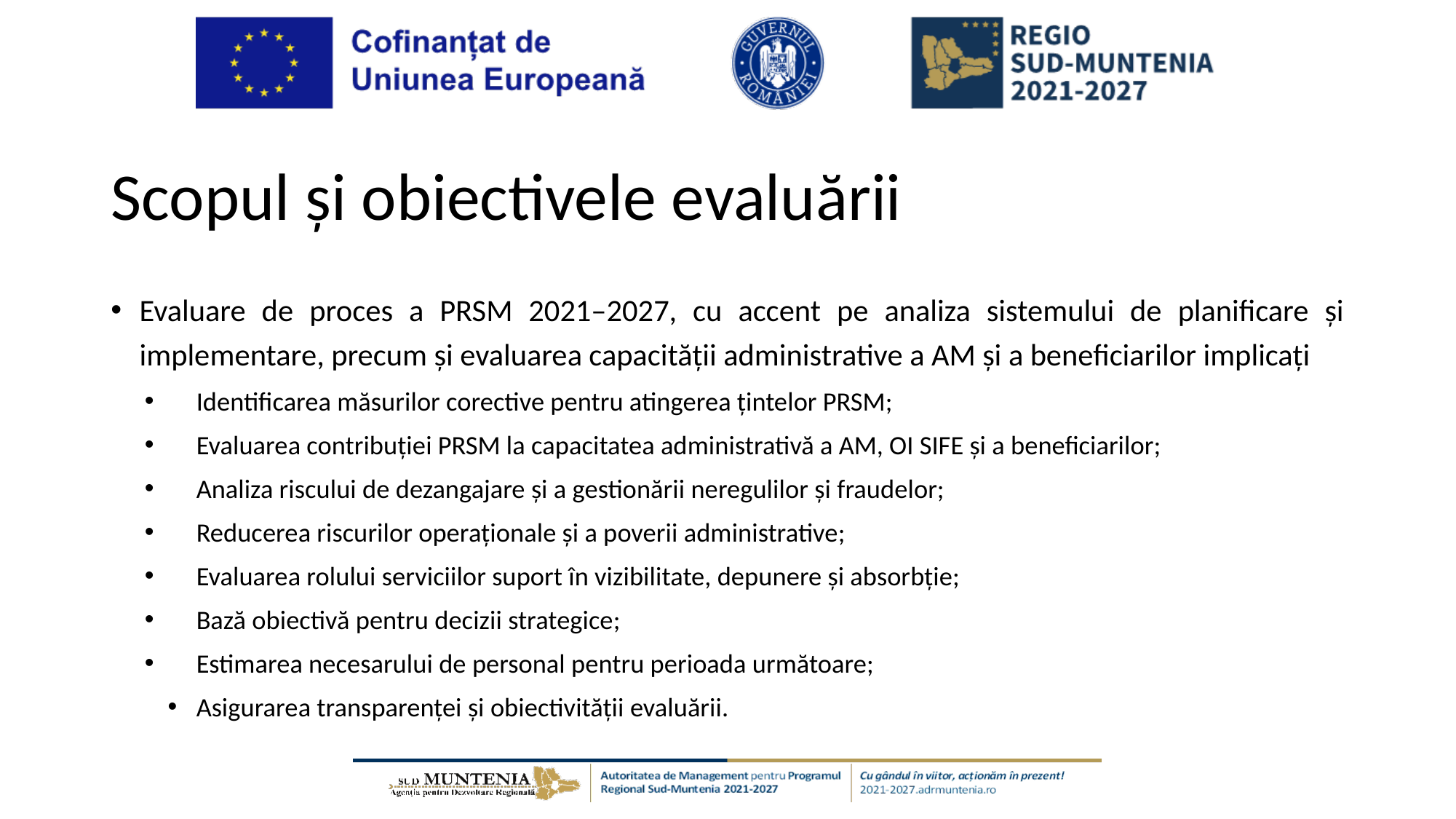

# Scopul și obiectivele evaluării
Evaluare de proces a PRSM 2021–2027, cu accent pe analiza sistemului de planificare și implementare, precum și evaluarea capacității administrative a AM și a beneficiarilor implicați
Identificarea măsurilor corective pentru atingerea țintelor PRSM;
Evaluarea contribuției PRSM la capacitatea administrativă a AM, OI SIFE și a beneficiarilor;
Analiza riscului de dezangajare și a gestionării neregulilor și fraudelor;
Reducerea riscurilor operaționale și a poverii administrative;
Evaluarea rolului serviciilor suport în vizibilitate, depunere și absorbție;
Bază obiectivă pentru decizii strategice;
Estimarea necesarului de personal pentru perioada următoare;
Asigurarea transparenței și obiectivității evaluării.